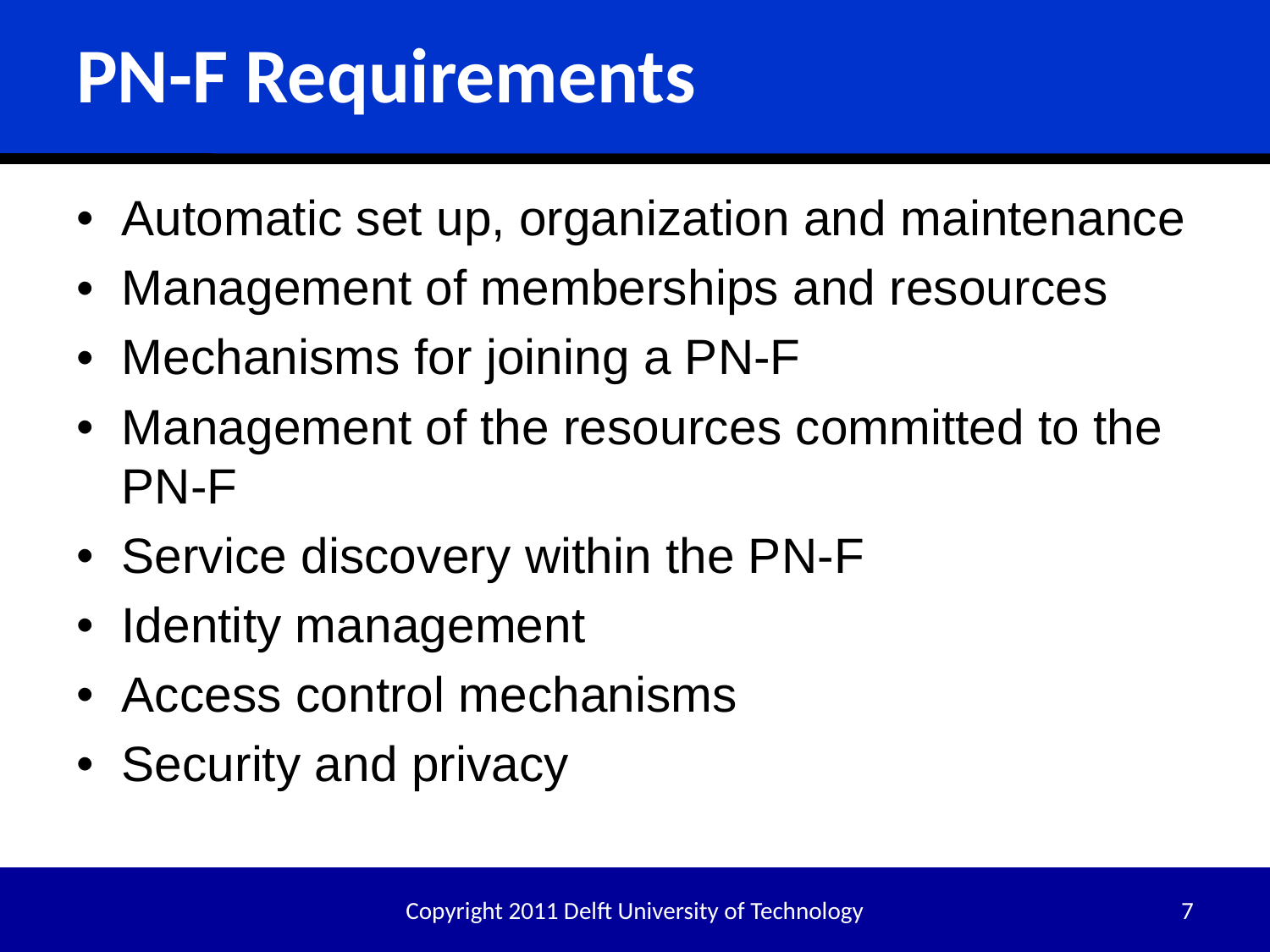

# PN-F Requirements
Automatic set up, organization and maintenance
Management of memberships and resources
Mechanisms for joining a PN-F
Management of the resources committed to the PN-F
Service discovery within the PN-F
Identity management
Access control mechanisms
Security and privacy
Copyright 2011 Delft University of Technology
7